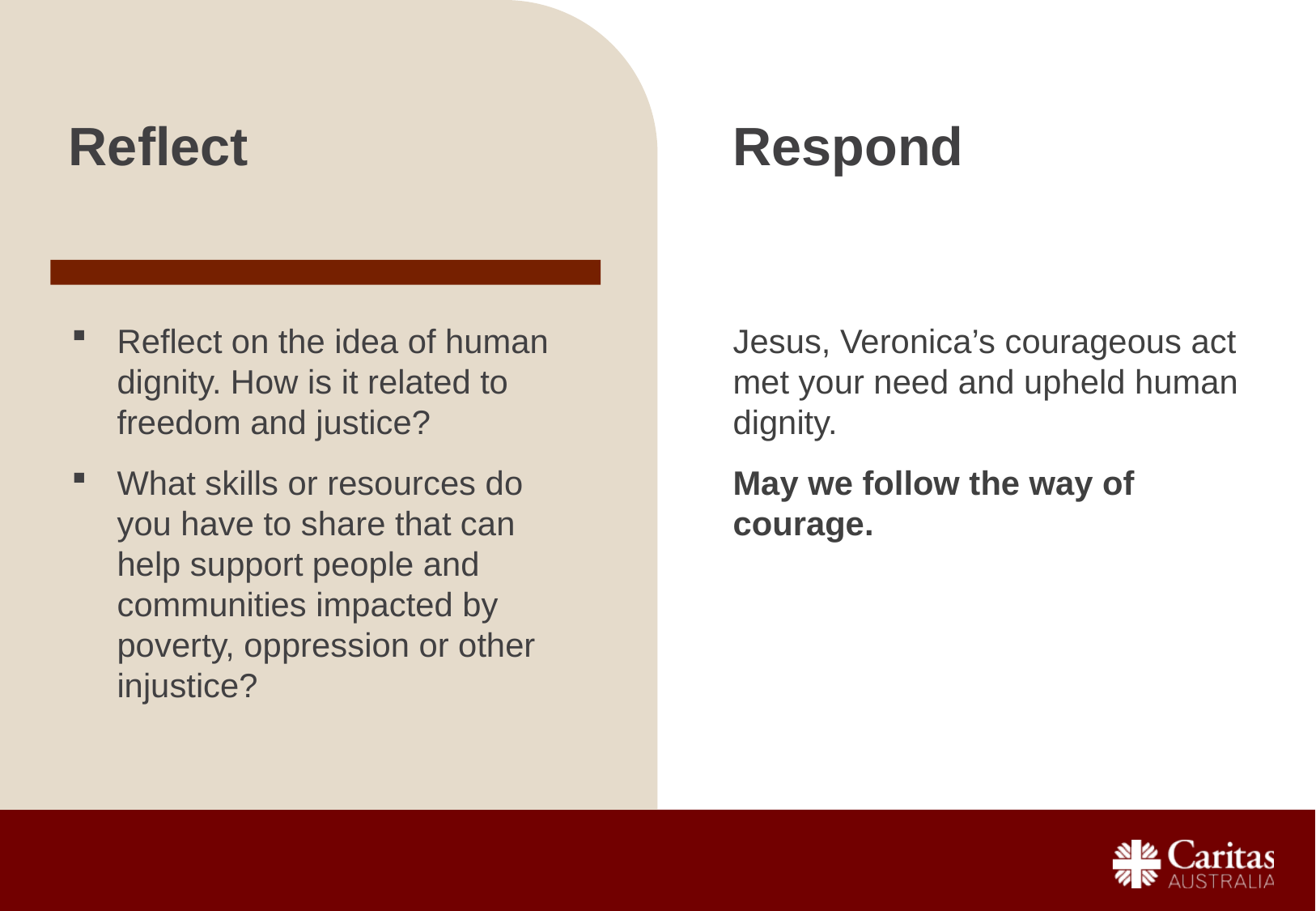

Respond
Reflect

Reflect on the idea of human dignity. How is it related to freedom and justice?
What skills or resources do you have to share that can help support people and communities impacted by poverty, oppression or other injustice?
Jesus, Veronica’s courageous act met your need and upheld human dignity.
May we follow the way of courage.